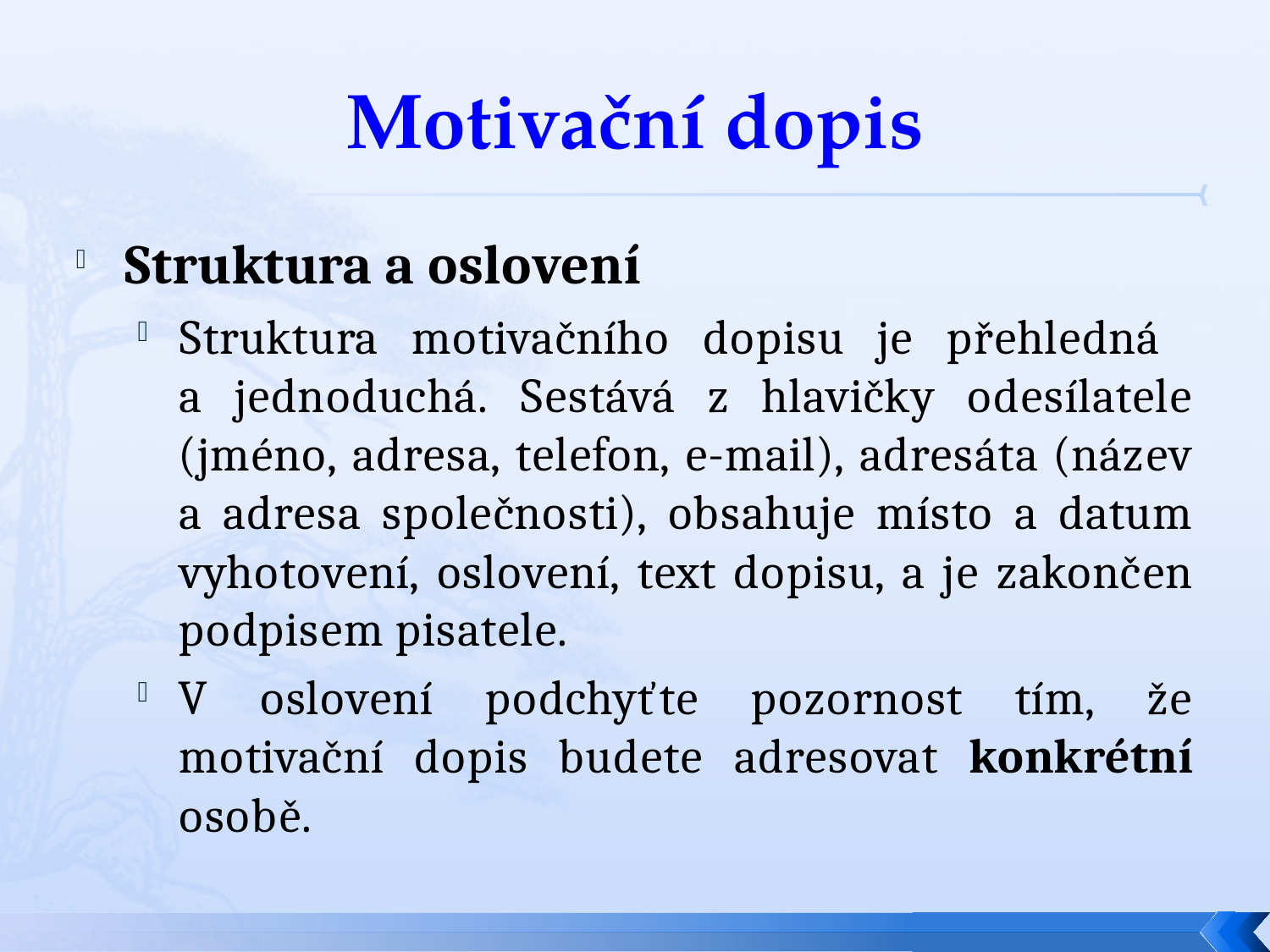

# Motivační dopis
Struktura a oslovení
Struktura motivačního dopisu je přehledná
a jednoduchá. Sestává z hlavičky odesílatele (jméno, adresa, telefon, e-mail), adresáta (název a adresa společnosti), obsahuje místo a datum vyhotovení, oslovení, text dopisu, a je zakončen podpisem pisatele.
V oslovení podchyťte pozornost tím, že motivační dopis budete adresovat konkrétní osobě.